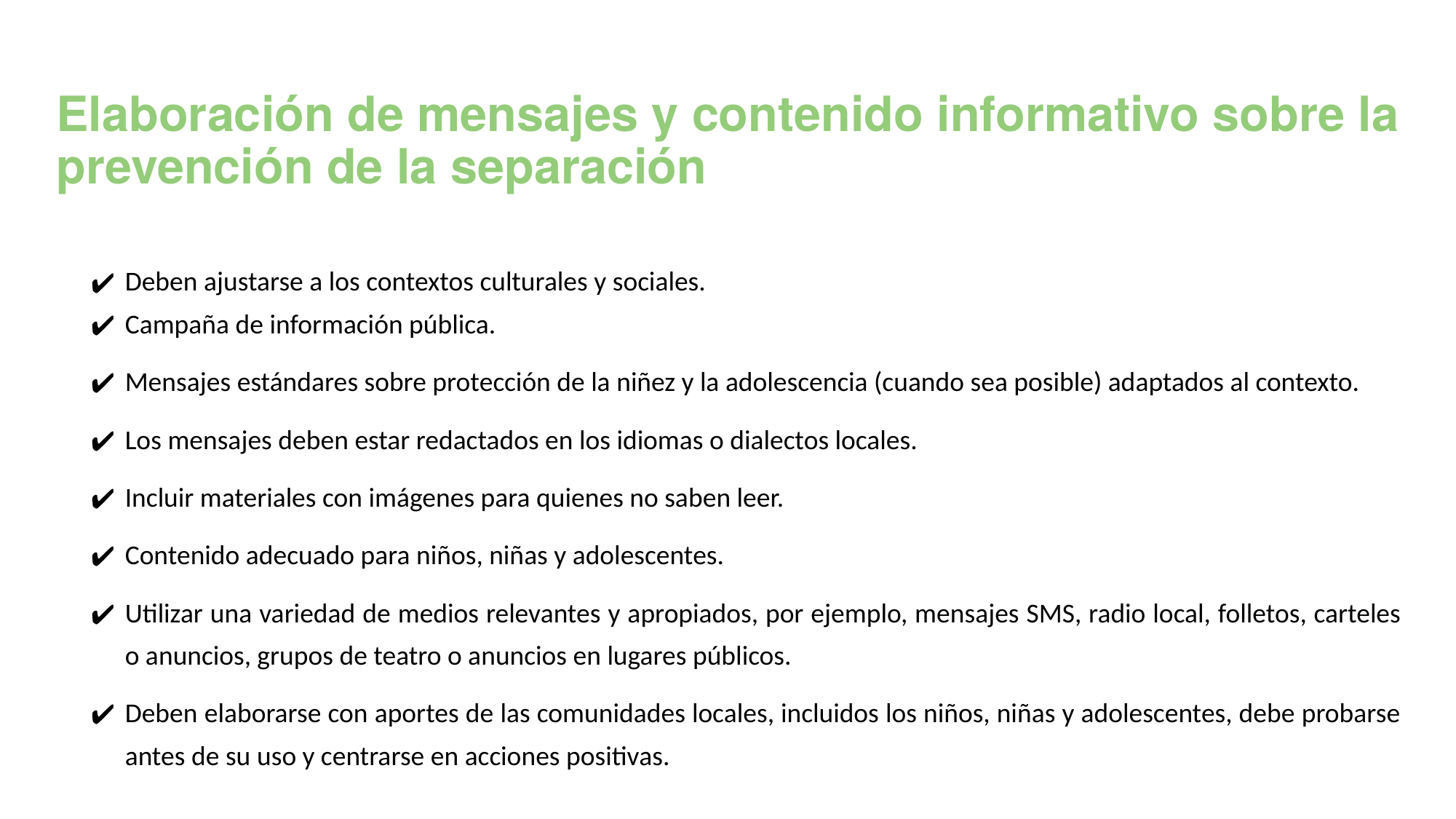

# Elaboración de mensajes y contenido informativo sobre la prevención de la separación
Deben ajustarse a los contextos culturales y sociales.
Campaña de información pública.
Mensajes estándares sobre protección de la niñez y la adolescencia (cuando sea posible) adaptados al contexto.
Los mensajes deben estar redactados en los idiomas o dialectos locales.
Incluir materiales con imágenes para quienes no saben leer.
Contenido adecuado para niños, niñas y adolescentes.
Utilizar una variedad de medios relevantes y apropiados, por ejemplo, mensajes SMS, radio local, folletos, carteles o anuncios, grupos de teatro o anuncios en lugares públicos.
Deben elaborarse con aportes de las comunidades locales, incluidos los niños, niñas y adolescentes, debe probarse antes de su uso y centrarse en acciones positivas.